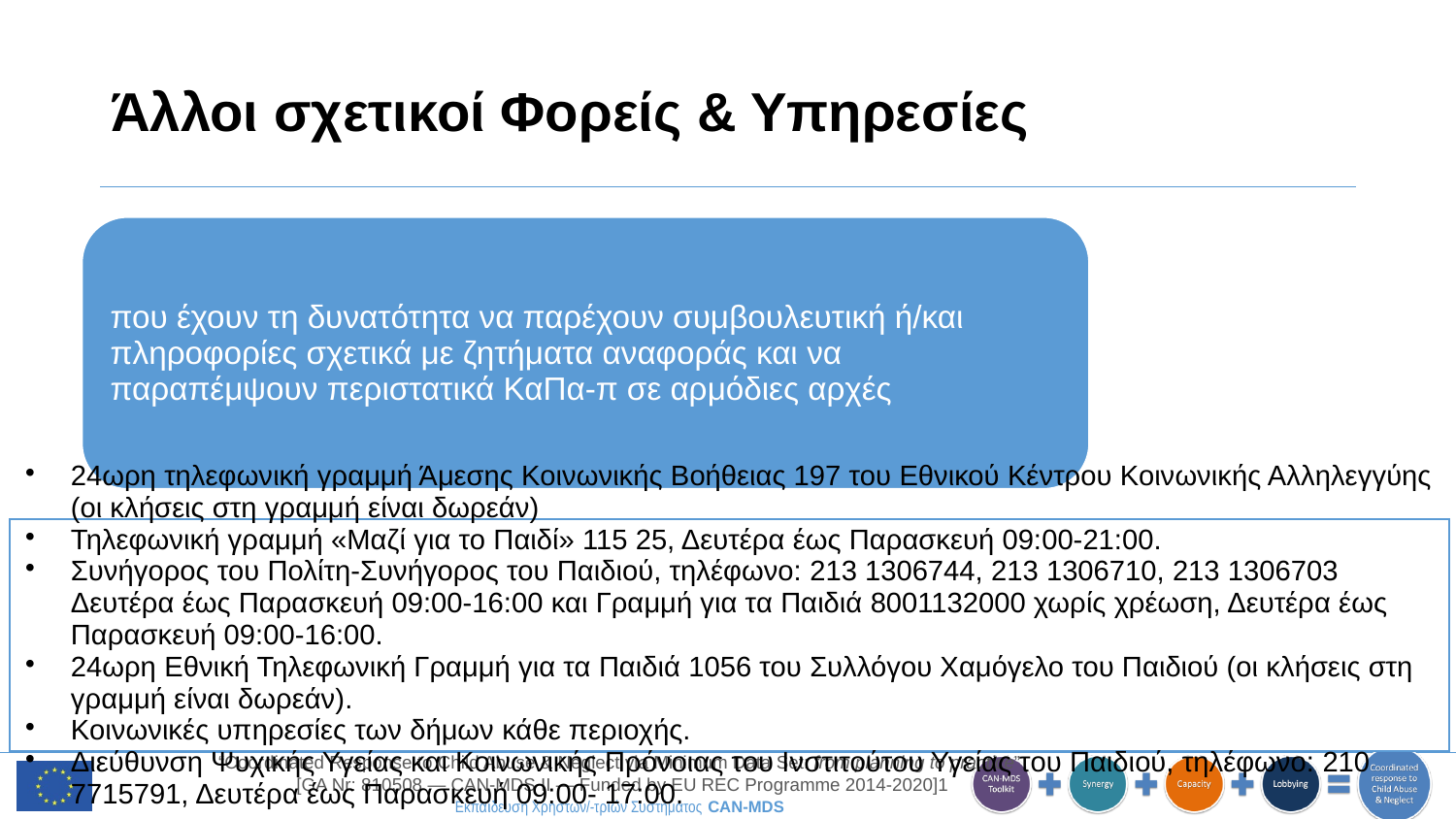

# Άλλοι σχετικοί Φορείς & Υπηρεσίες
που έχουν τη δυνατότητα να παρέχουν συμβουλευτική ή/και πληροφορίες σχετικά με ζητήματα αναφοράς και να  παραπέμψουν περιστατικά ΚαΠα-π σε αρμόδιες αρχές
24ωρη τηλεφωνική γραμμή Άμεσης Κοινωνικής Βοήθειας 197 του Εθνικού Κέντρου Κοινωνικής Αλληλεγγύης (οι κλήσεις στη γραμμή είναι δωρεάν)
Τηλεφωνική γραμμή «Μαζί για το Παιδί» 115 25, Δευτέρα έως Παρασκευή 09:00-21:00.
Συνήγορος του Πολίτη-Συνήγορος του Παιδιού, τηλέφωνο: 213 1306744, 213 1306710, 213 1306703 Δευτέρα έως Παρασκευή 09:00-16:00 και Γραμμή για τα Παιδιά 8001132000 χωρίς χρέωση, Δευτέρα έως Παρασκευή 09:00-16:00.
24ωρη Εθνική Τηλεφωνική Γραμμή για τα Παιδιά 1056 του Συλλόγου Χαμόγελο του Παιδιού (οι κλήσεις στη γραμμή είναι δωρεάν).
Κοινωνικές υπηρεσίες των δήμων κάθε περιοχής.